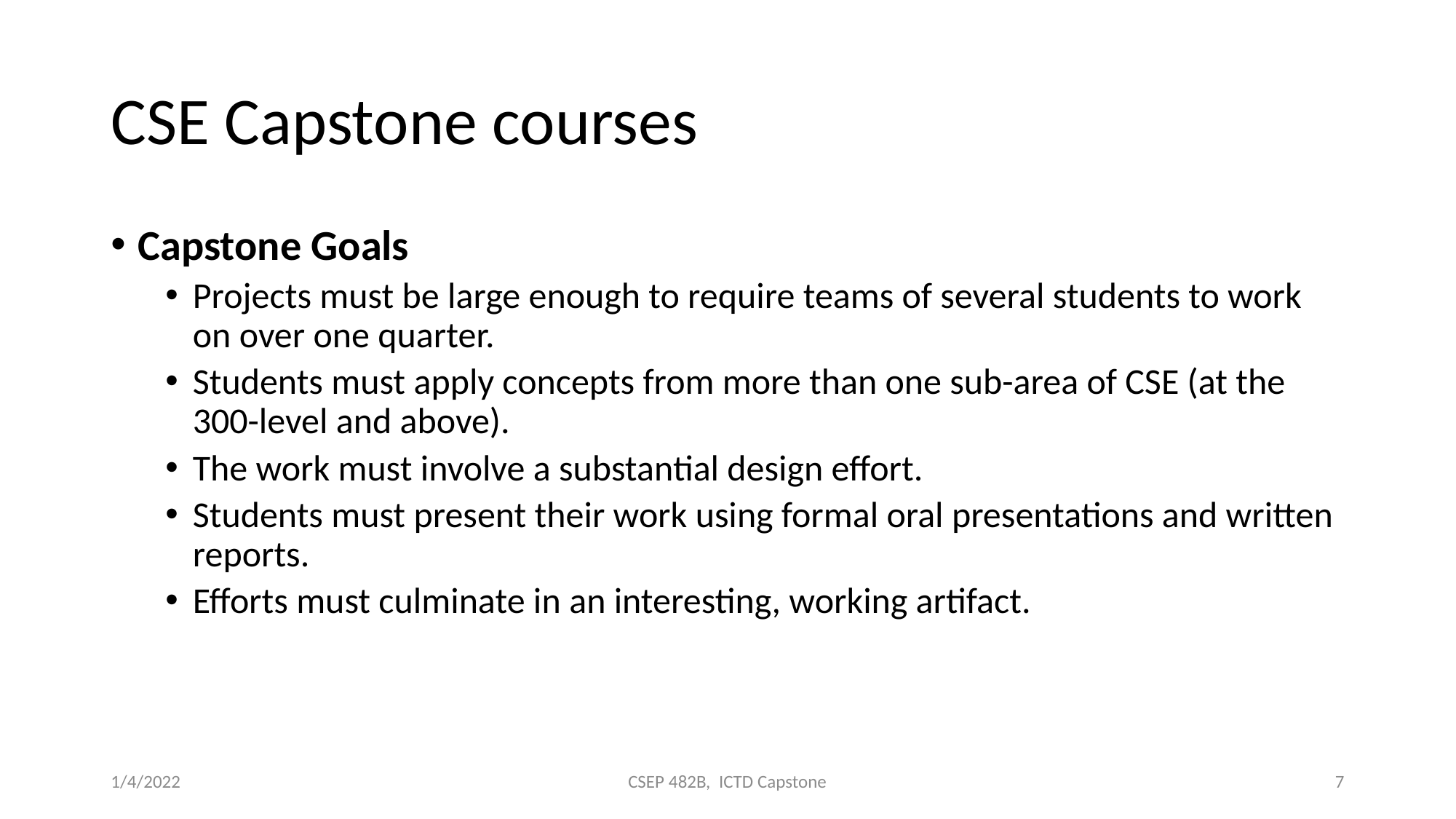

# CSE Capstone courses
Capstone Goals
Projects must be large enough to require teams of several students to work on over one quarter.
Students must apply concepts from more than one sub-area of CSE (at the 300-level and above).
The work must involve a substantial design effort.
Students must present their work using formal oral presentations and written reports.
Efforts must culminate in an interesting, working artifact.

1/4/2022
CSEP 482B,  ICTD Capstone
7